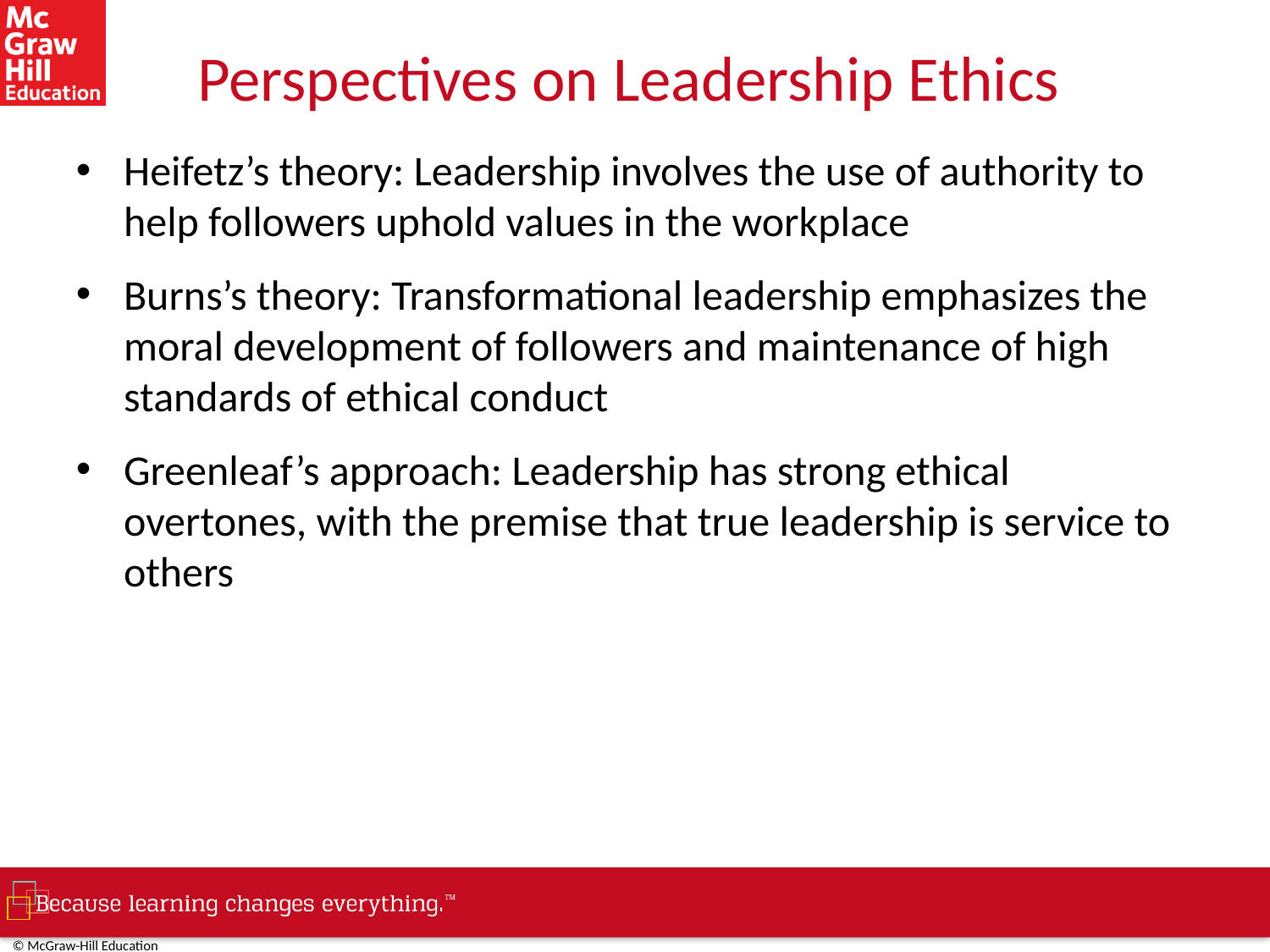

# Perspectives on Leadership Ethics
Heifetz’s theory: Leadership involves the use of authority to help followers uphold values in the workplace
Burns’s theory: Transformational leadership emphasizes the moral development of followers and maintenance of high standards of ethical conduct
Greenleaf’s approach: Leadership has strong ethical overtones, with the premise that true leadership is service to others